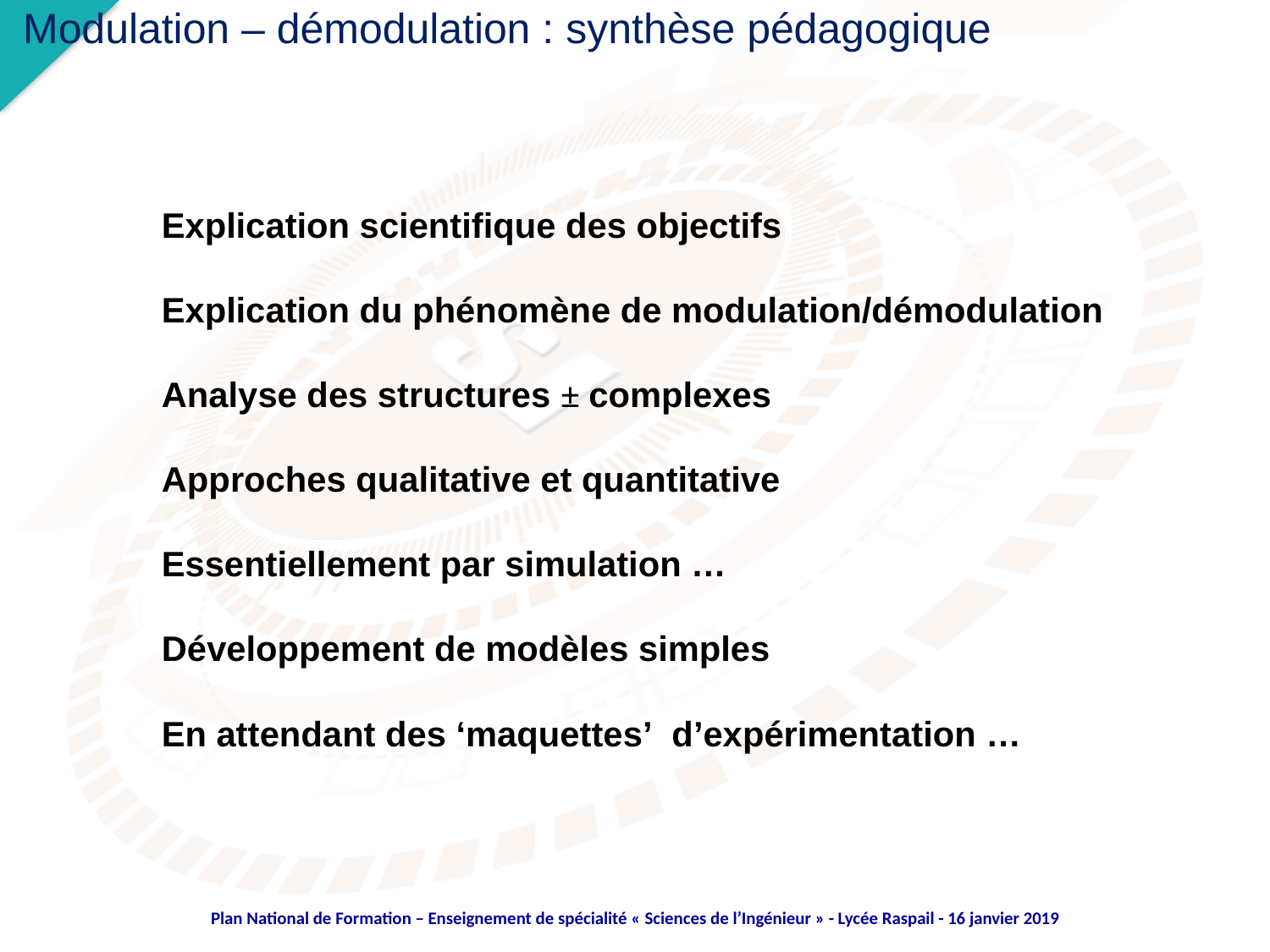

Modulation – démodulation : synthèse pédagogique
Explication scientifique des objectifs

Explication du phénomène de modulation/démodulation

Analyse des structures ± complexes

Approches qualitative et quantitative

Essentiellement par simulation …

Développement de modèles simples

En attendant des ‘maquettes’  d’expérimentation …